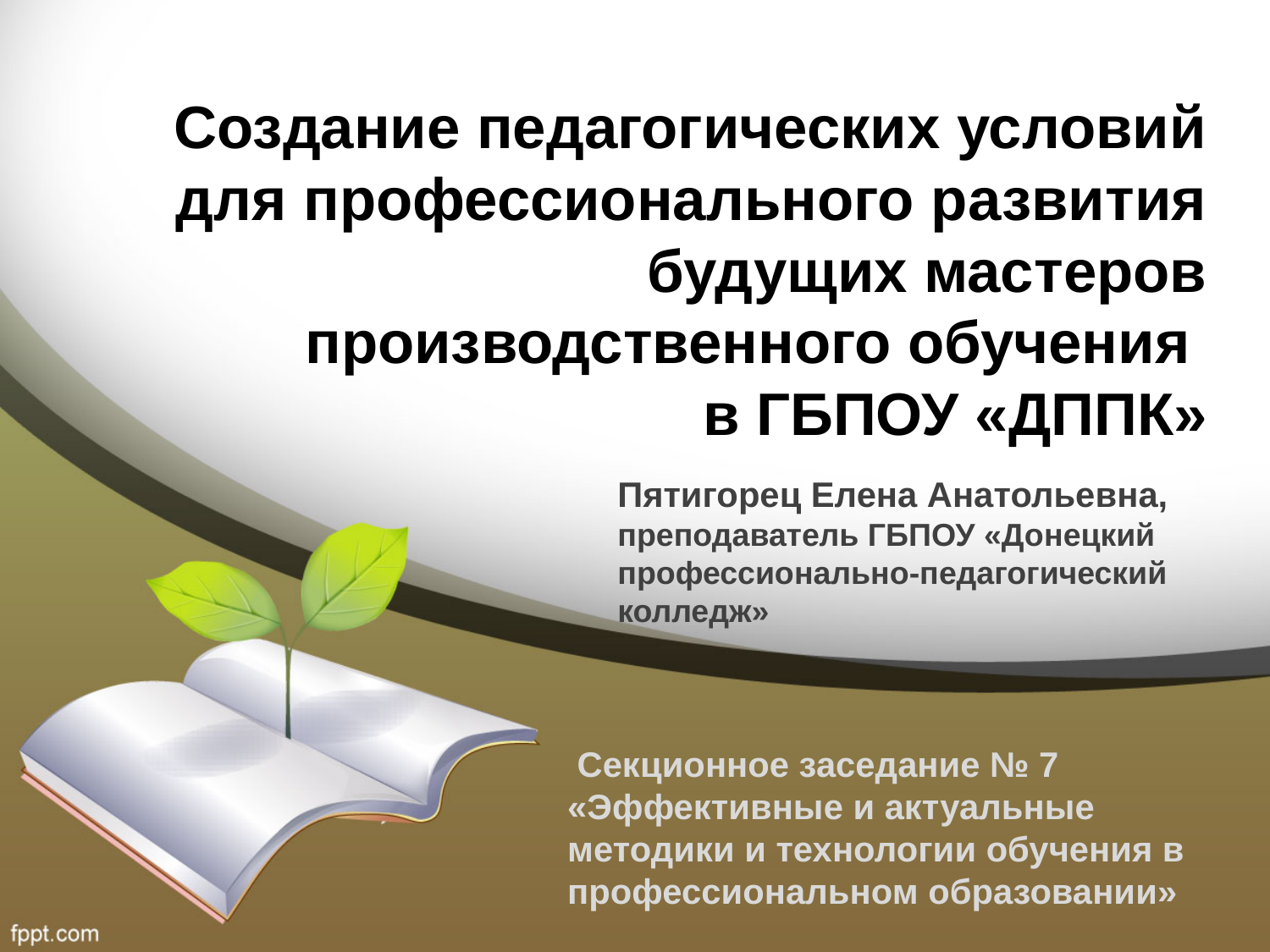

# Создание педагогических условий для профессионального развития будущих мастеров производственного обучения в ГБПОУ «ДППК»
Пятигорец Елена Анатольевна,
преподаватель ГБПОУ «Донецкий профессионально-педагогический колледж»
 Секционное заседание № 7 «Эффективные и актуальные методики и технологии обучения в профессиональном образовании»